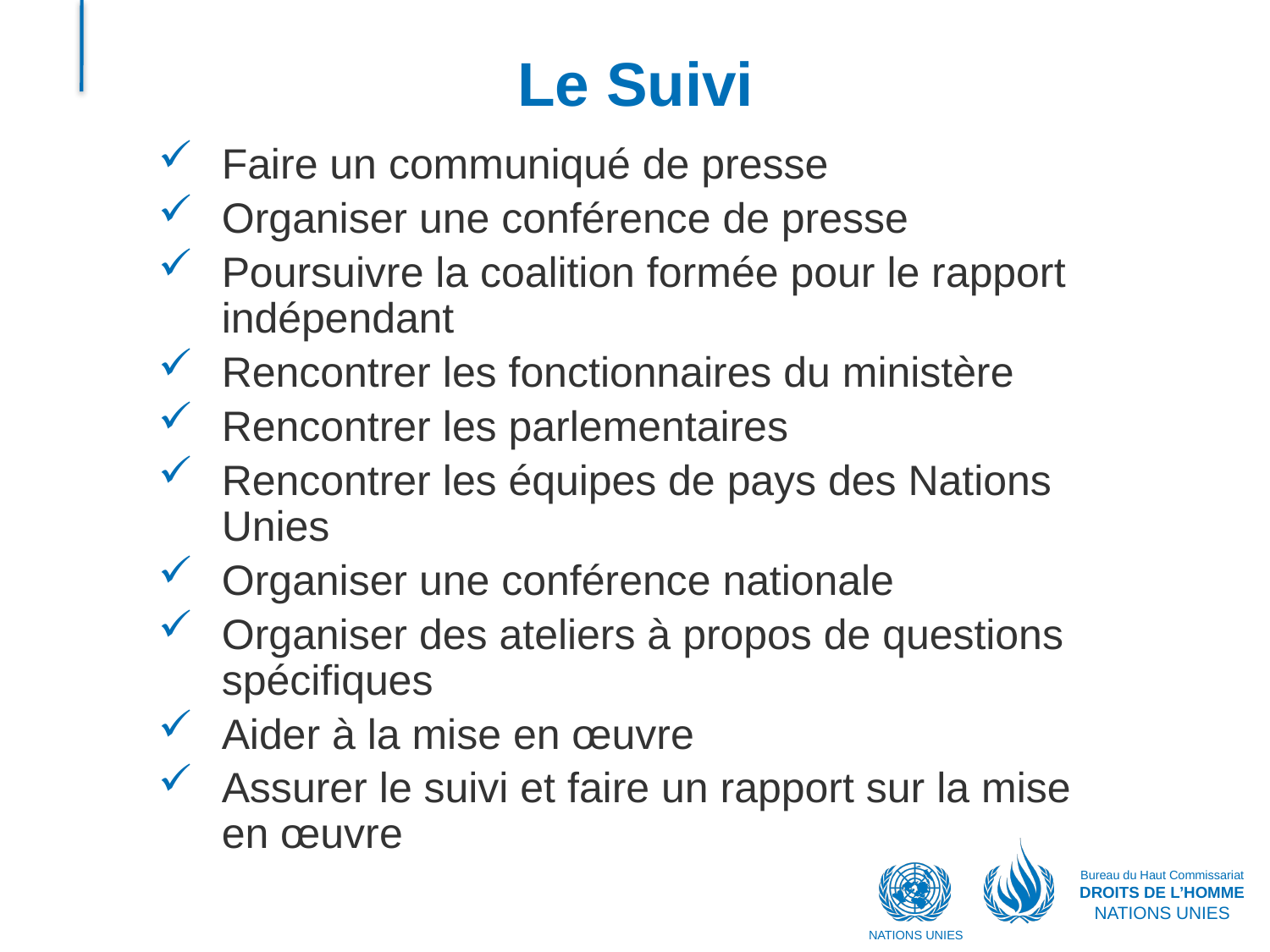

# Le Suivi
Faire un communiqué de presse
Organiser une conférence de presse
Poursuivre la coalition formée pour le rapport indépendant
Rencontrer les fonctionnaires du ministère
Rencontrer les parlementaires
Rencontrer les équipes de pays des Nations Unies
Organiser une conférence nationale
Organiser des ateliers à propos de questions spécifiques
Aider à la mise en œuvre
Assurer le suivi et faire un rapport sur la mise en œuvre
Bureau du Haut Commissariat
DROITS DE L’HOMME
NATIONS UNIES
NATIONS UNIES